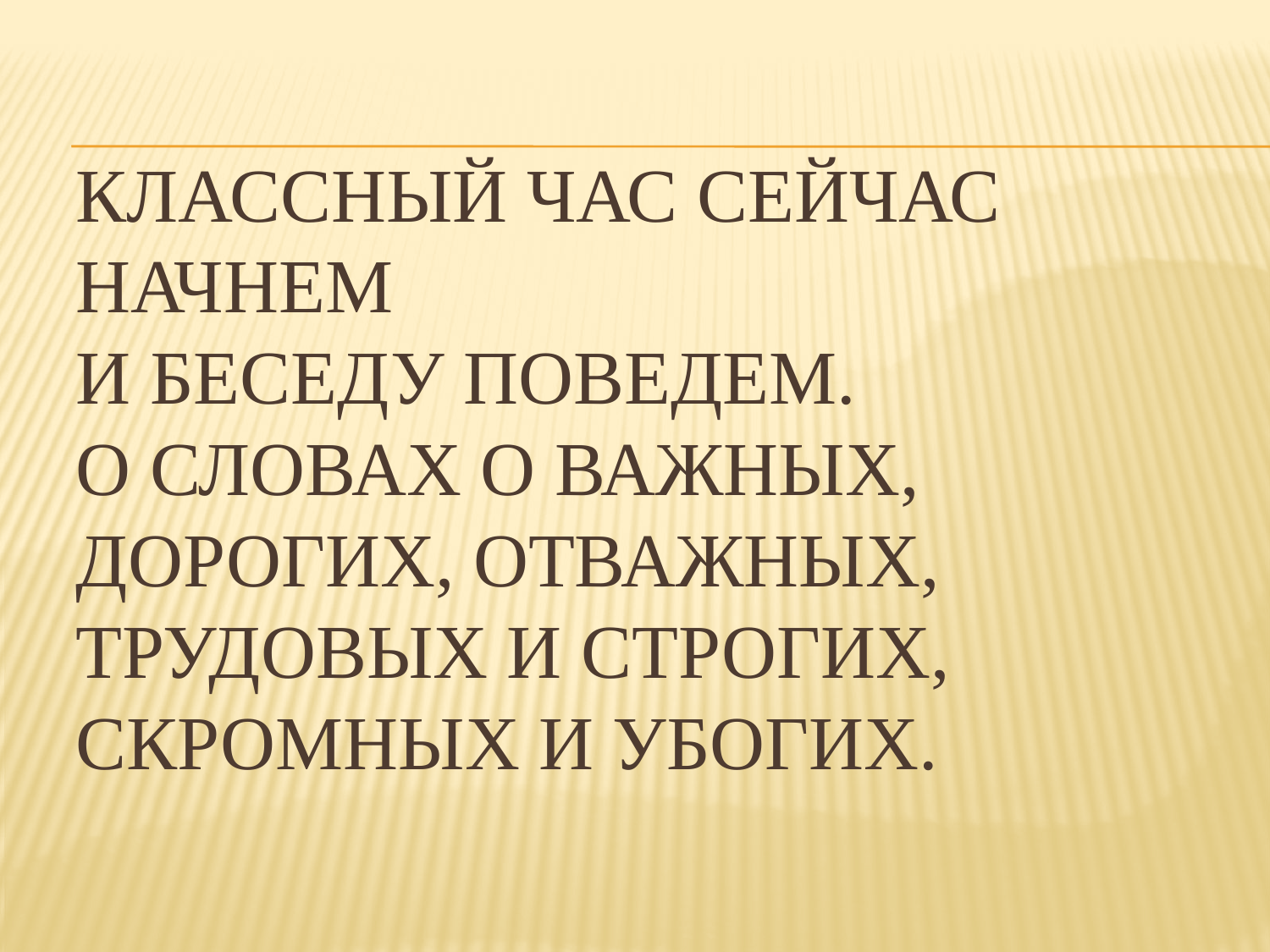

# Классный час сейчас начнем И беседу поведем. О словах о важных, Дорогих, отважных, Трудовых и строгих, Скромных и убогих.